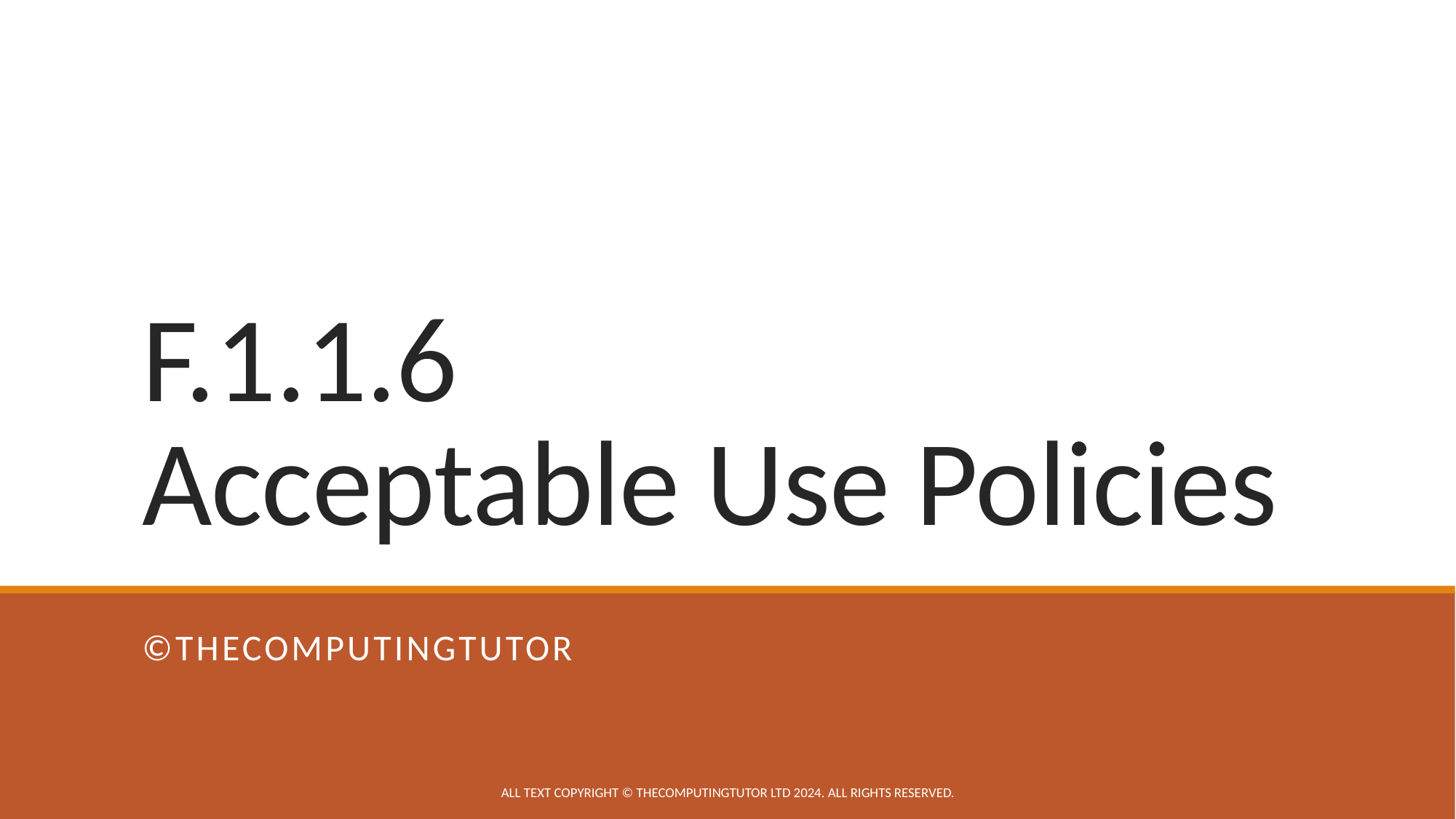

# F.1.1.6 Acceptable Use Policies

©TheComputingTutor

All text copyright © TheComputingTutor Ltd 2024. All rights Reserved.